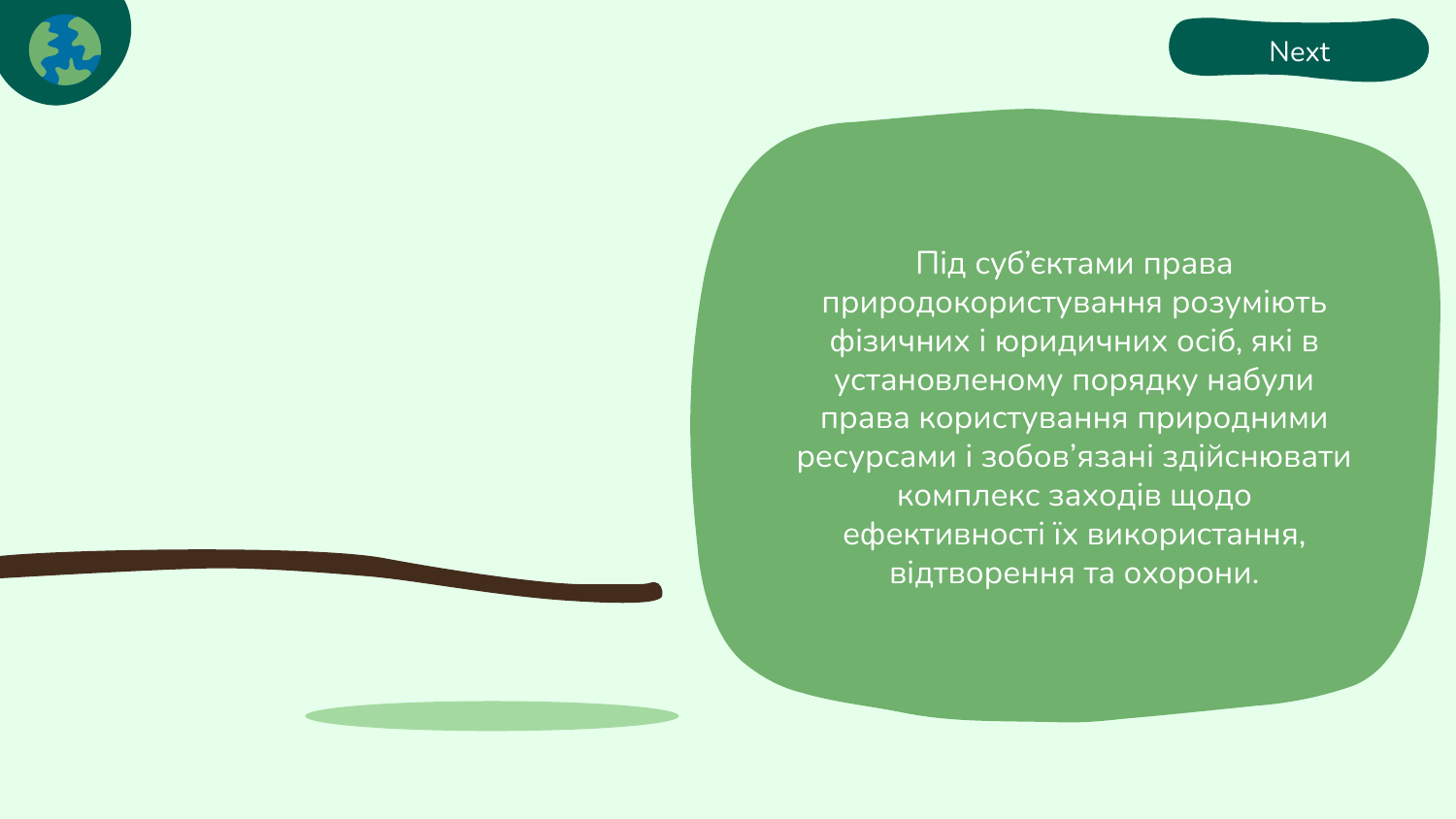

Next

Під суб’єктами права природокористування розуміють фізич­них і юридичних осіб, які в установленому порядку набули права користування природними ресурсами і зобов’язані здійснювати комплекс заходів щодо ефективності їх використання,
відтворення та охорони.